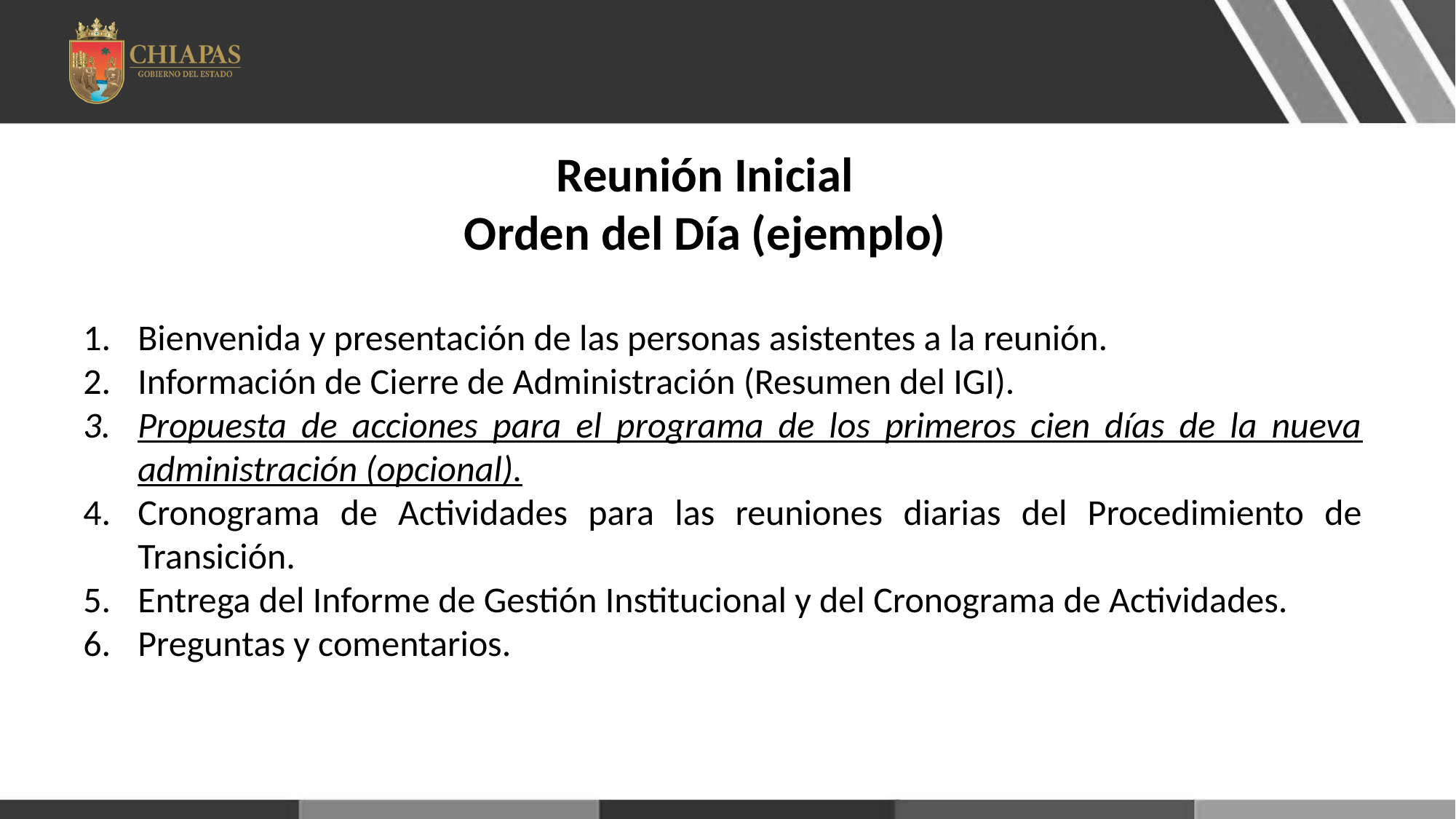

Reunión Inicial
Orden del Día (ejemplo)
Bienvenida y presentación de las personas asistentes a la reunión.
Información de Cierre de Administración (Resumen del IGI).
Propuesta de acciones para el programa de los primeros cien días de la nueva administración (opcional).
Cronograma de Actividades para las reuniones diarias del Procedimiento de Transición.
Entrega del Informe de Gestión Institucional y del Cronograma de Actividades.
Preguntas y comentarios.